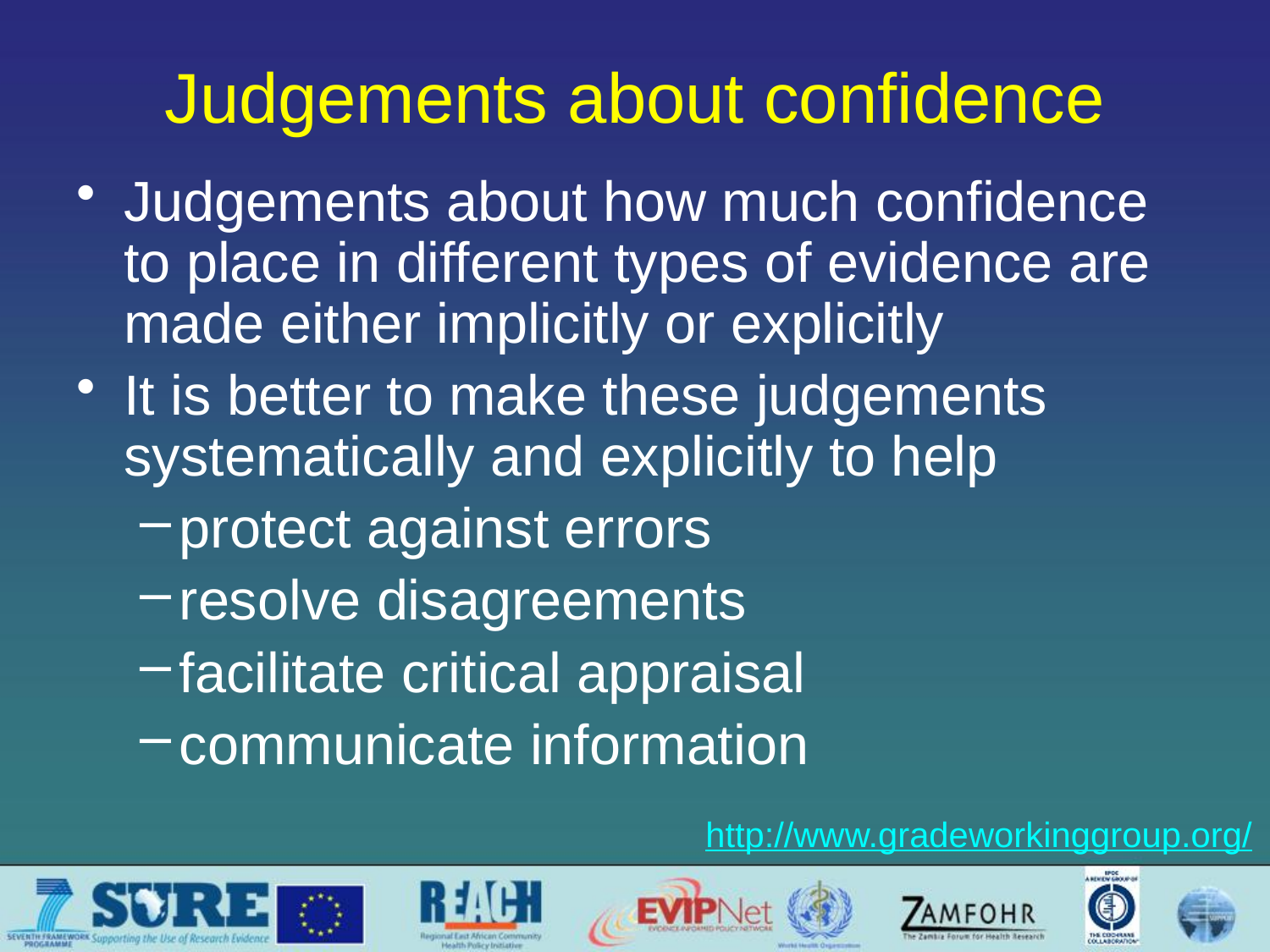

# Judgements about confidence
Judgements about how much confidence to place in different types of evidence are made either implicitly or explicitly
It is better to make these judgements systematically and explicitly to help
protect against errors
resolve disagreements
facilitate critical appraisal
communicate information
http://www.gradeworkinggroup.org/